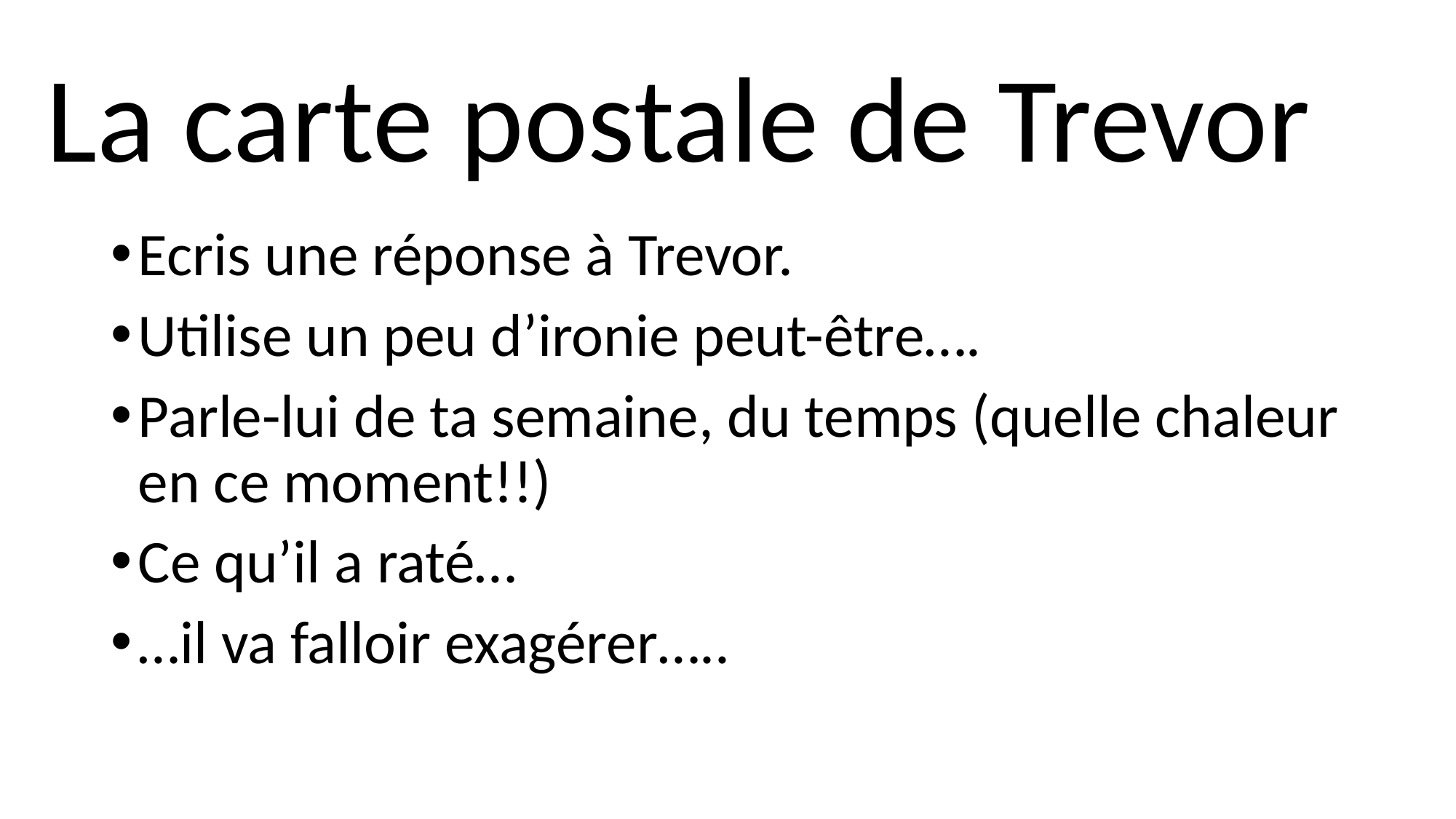

# La carte postale de Trevor
Ecris une réponse à Trevor.
Utilise un peu d’ironie peut-être….
Parle-lui de ta semaine, du temps (quelle chaleur en ce moment!!)
Ce qu’il a raté…
…il va falloir exagérer…..